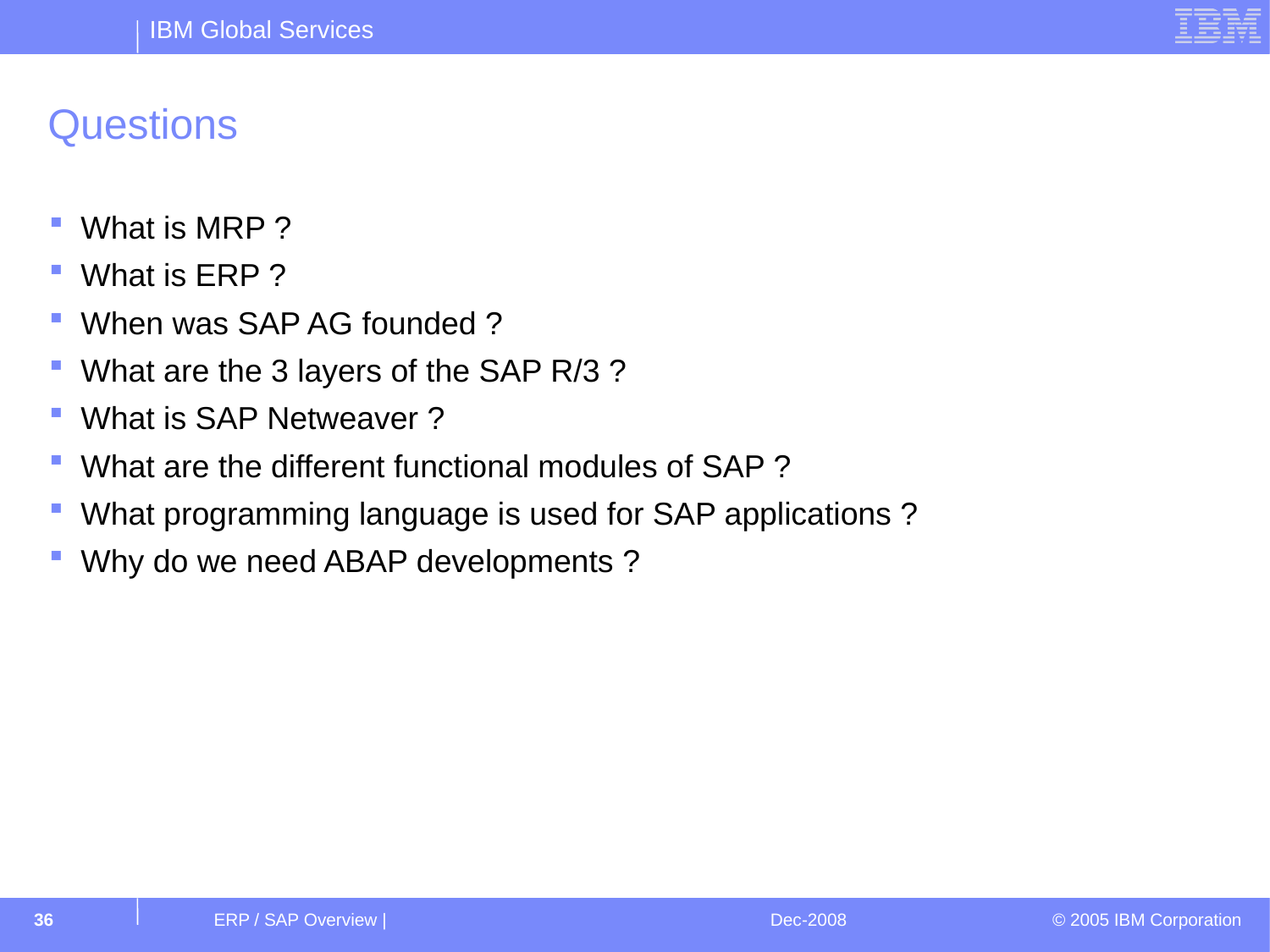

# Questions
What is MRP ?
What is ERP ?
When was SAP AG founded ?
What are the 3 layers of the SAP R/3 ?
What is SAP Netweaver ?
What are the different functional modules of SAP ?
What programming language is used for SAP applications ?
Why do we need ABAP developments ?

36
ERP / SAP Overview |
Dec-2008